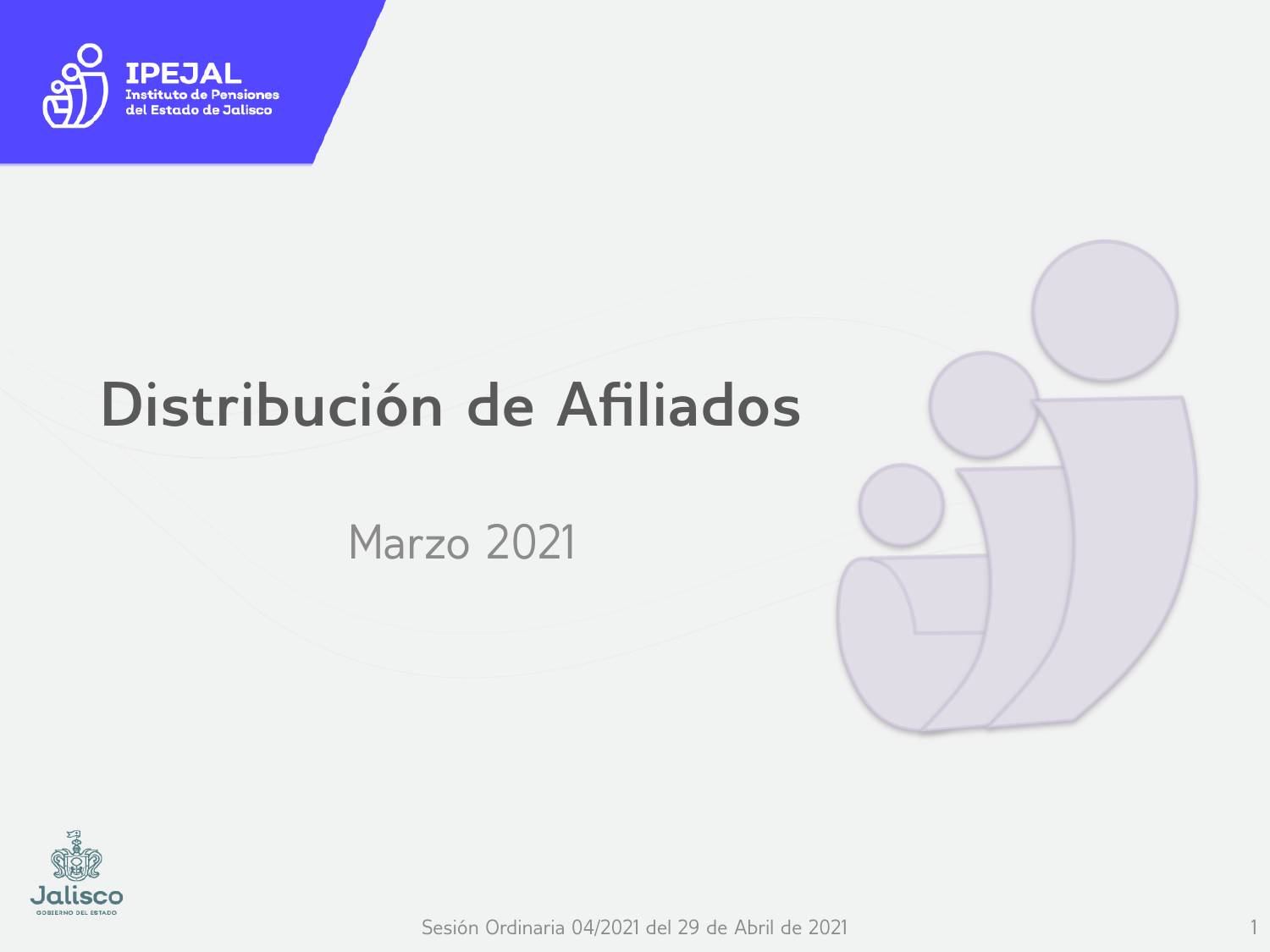

# Distribución de Afiliados
Marzo 2021
1
Sesión Ordinaria 04/2021 del 29 de Abril de 2021